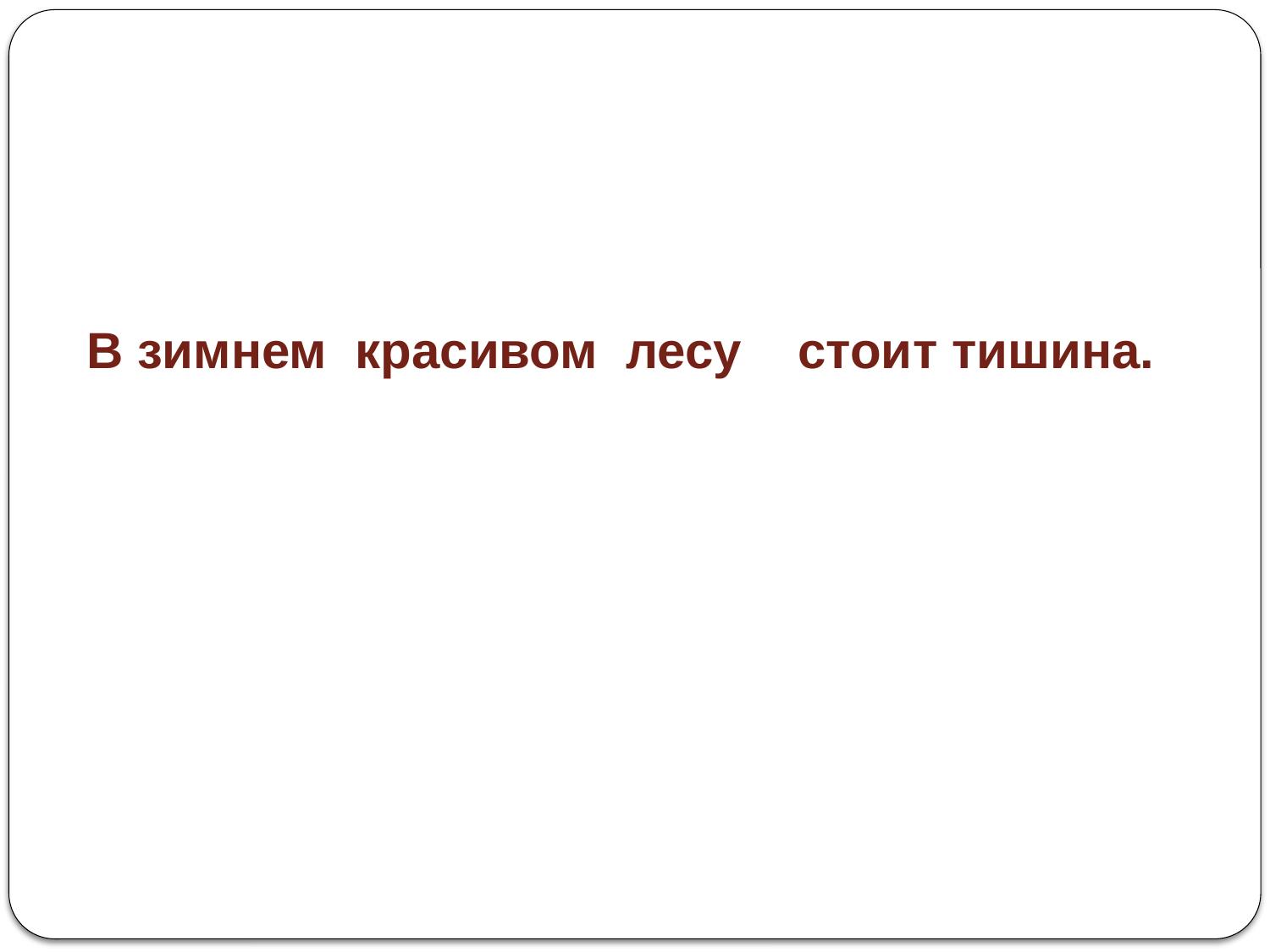

#

В зимнем  красивом  лесу    стоит тишина.